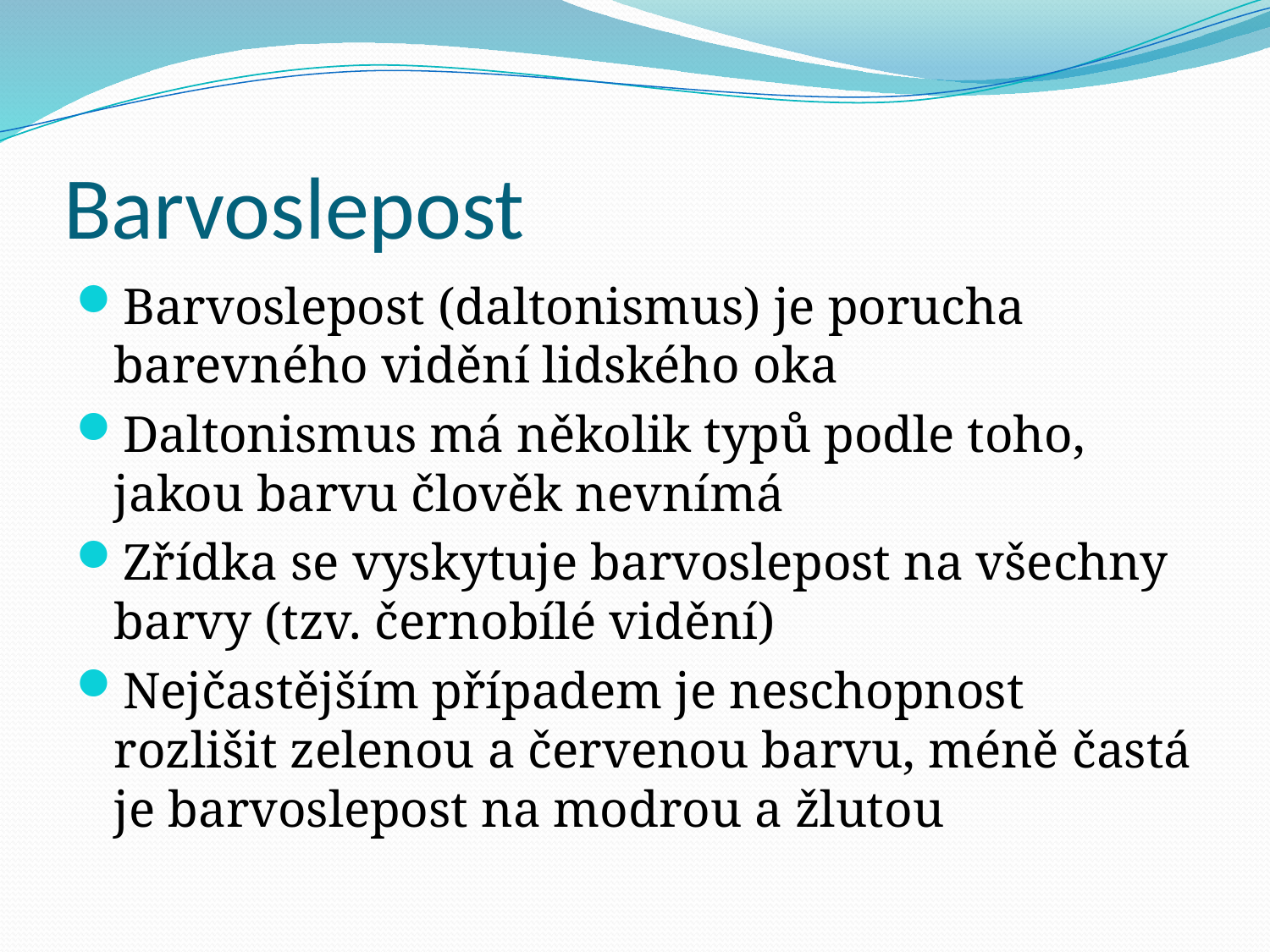

# Barvoslepost
Barvoslepost (daltonismus) je porucha barevného vidění lidského oka
Daltonismus má několik typů podle toho, jakou barvu člověk nevnímá
Zřídka se vyskytuje barvoslepost na všechny barvy (tzv. černobílé vidění)
Nejčastějším případem je neschopnost rozlišit zelenou a červenou barvu, méně častá je barvoslepost na modrou a žlutou